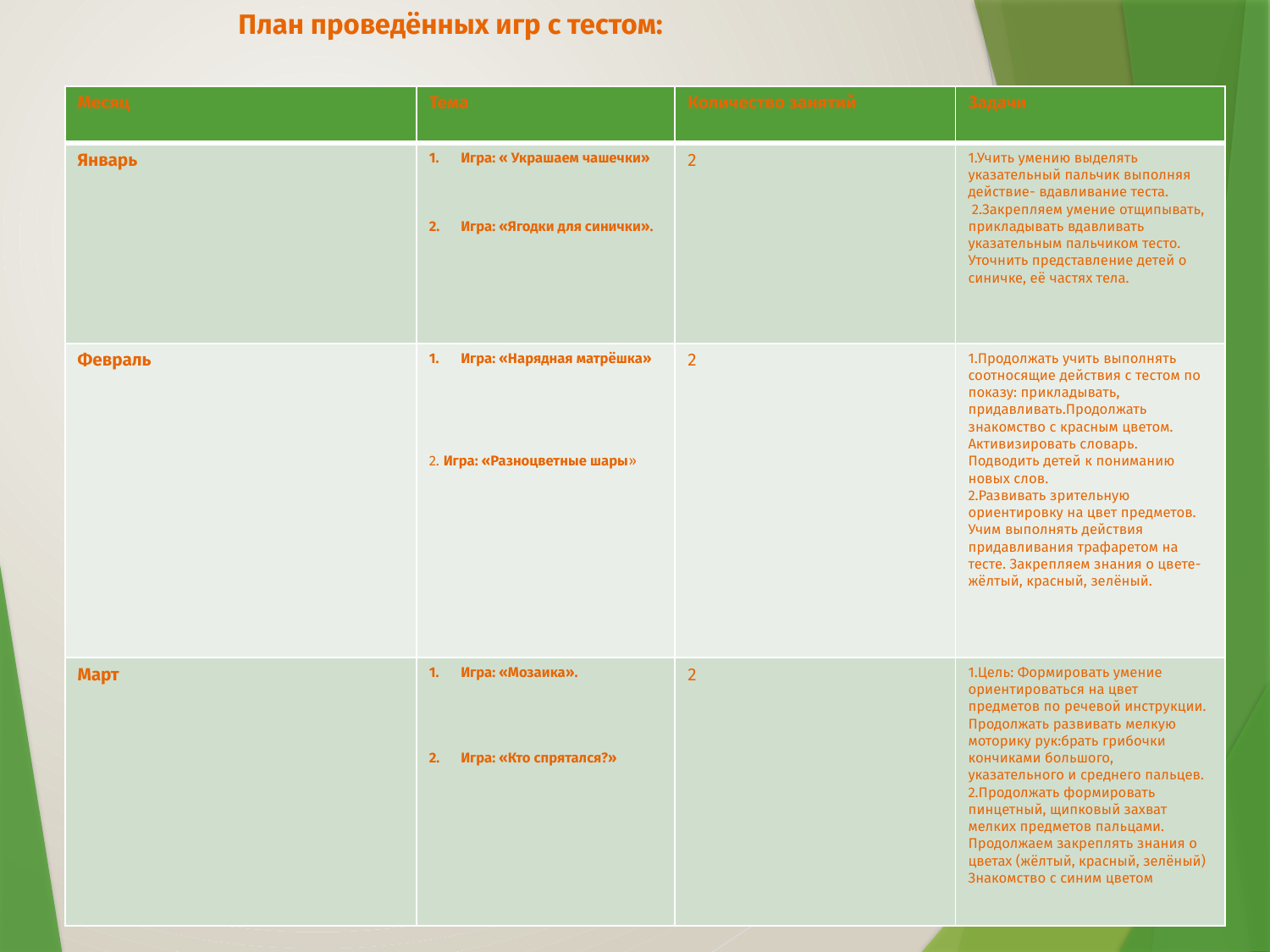

# План проведённых игр с тестом:
| Месяц | Тема | Количество занятий | Задачи |
| --- | --- | --- | --- |
| Январь | Игра: « Украшаем чашечки» Игра: «Ягодки для синички». | 2 | 1.Учить умению выделять указательный пальчик выполняя действие- вдавливание теста. 2.Закрепляем умение отщипывать, прикладывать вдавливать указательным пальчиком тесто. Уточнить представление детей о синичке, её частях тела. |
| Февраль | Игра: «Нарядная матрёшка» 2. Игра: «Разноцветные шары» | 2 | 1.Продолжать учить выполнять соотносящие действия с тестом по показу: прикладывать, придавливать.Продолжать знакомство с красным цветом. Активизировать словарь. Подводить детей к пониманию новых слов. 2.Развивать зрительную ориентировку на цвет предметов. Учим выполнять действия придавливания трафаретом на тесте. Закрепляем знания о цвете-жёлтый, красный, зелёный. |
| Март | Игра: «Мозаика». Игра: «Кто спрятался?» | 2 | 1.Цель: Формировать умение ориентироваться на цвет предметов по речевой инструкции. Продолжать развивать мелкую моторику рук:брать грибочки кончиками большого, указательного и среднего пальцев. 2.Продолжать формировать пинцетный, щипковый захват мелких предметов пальцами. Продолжаем закреплять знания о цветах (жёлтый, красный, зелёный) Знакомство с синим цветом |